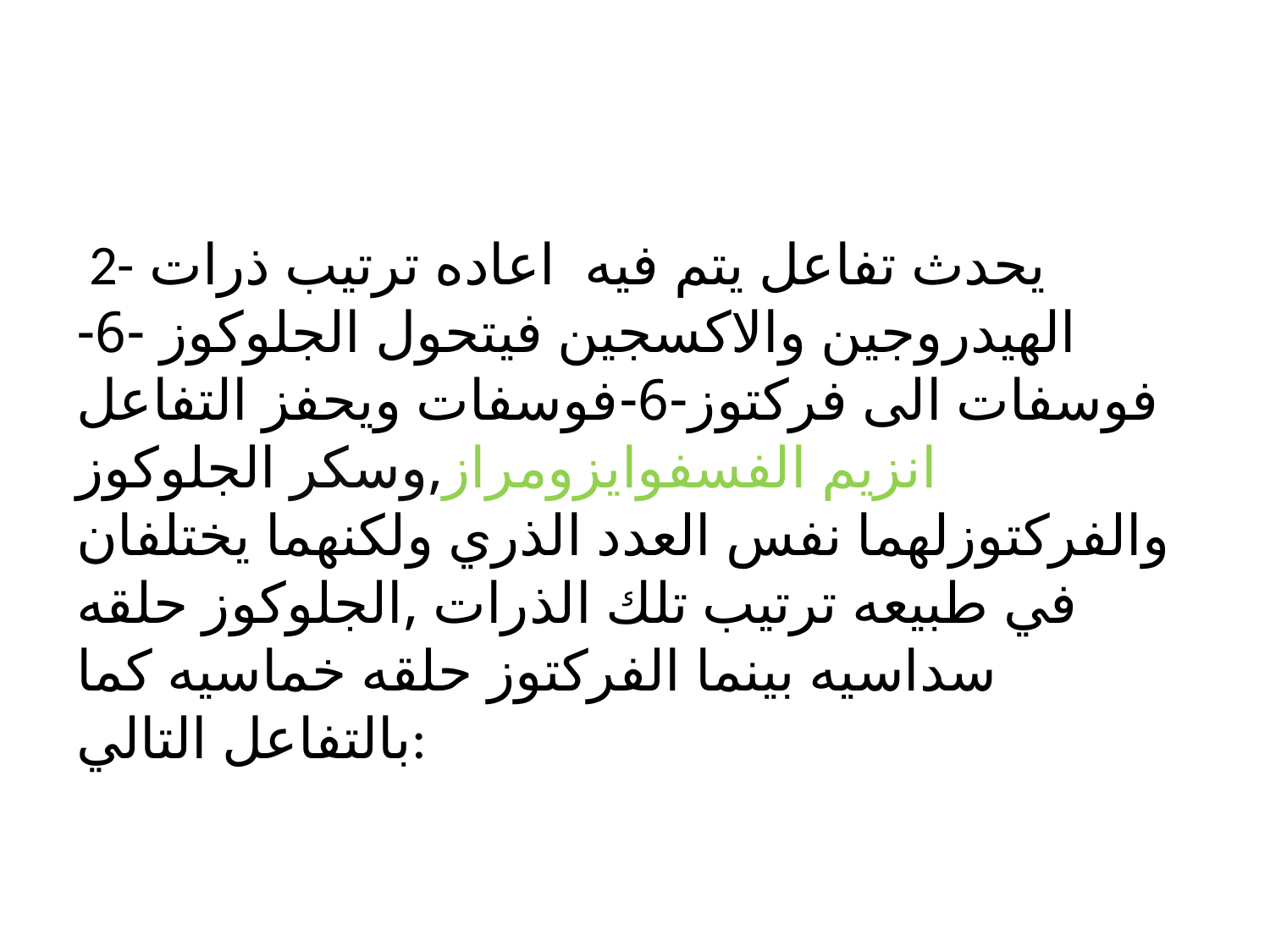

2-يحدث تفاعل يتم فيه  اعاده ترتيب ذرات  الهيدروجين والاكسجين فيتحول الجلوكوز -6-فوسفات الى فركتوز-6-فوسفات ويحفز التفاعل انزيم الفسفوايزومراز,وسكر الجلوكوز والفركتوزلهما نفس العدد الذري ولكنهما يختلفان في طبيعه ترتيب تلك الذرات ,الجلوكوز حلقه سداسيه بينما الفركتوز حلقه خماسيه كما بالتفاعل التالي: